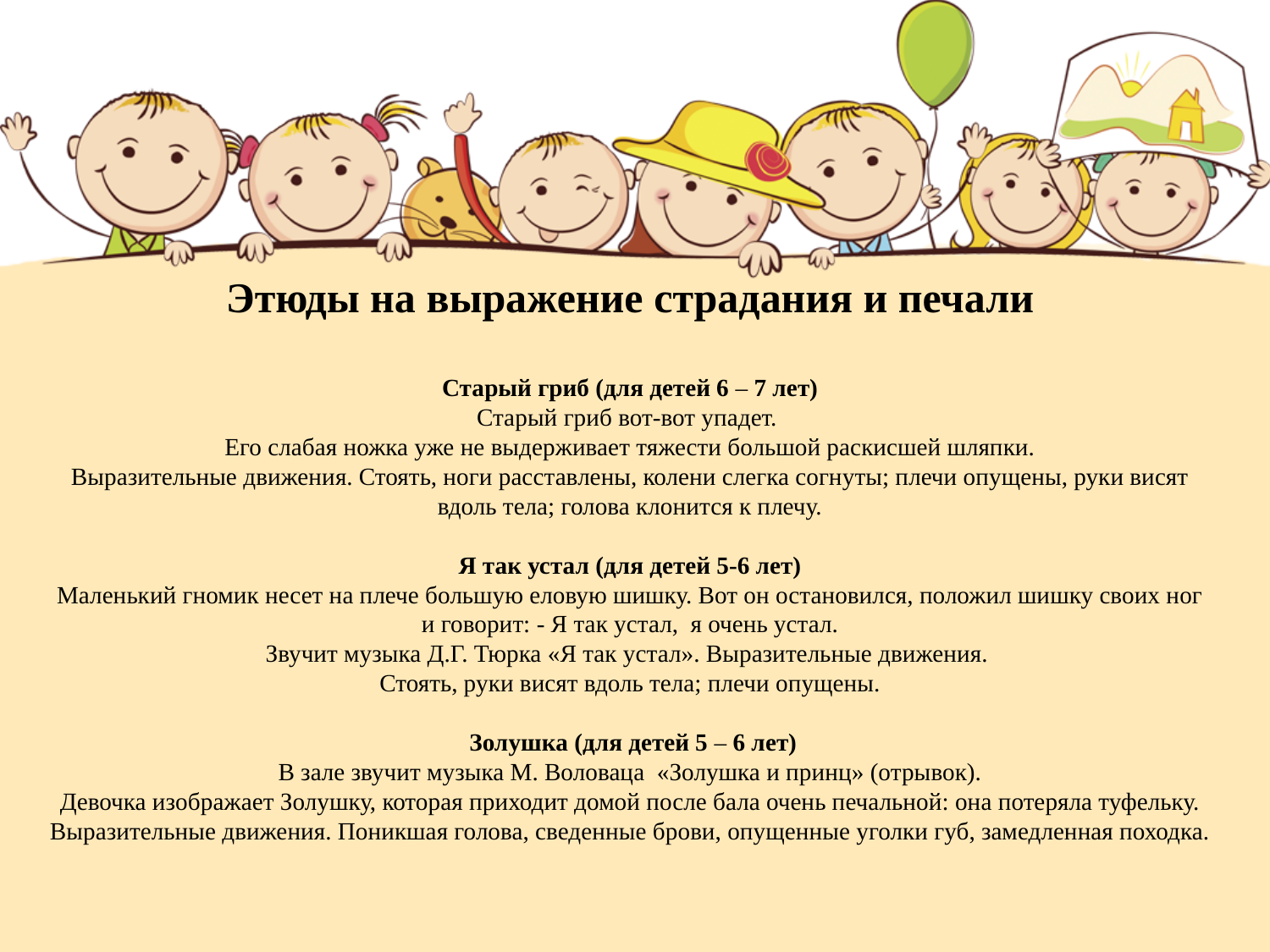

# Этюды на выражение страдания и печали Старый гриб (для детей 6 – 7 лет) Старый гриб вот-вот упадет. Его слабая ножка уже не выдерживает тяжести большой раскисшей шляпки. Выразительные движения. Стоять, ноги расставлены, колени слегка согнуты; плечи опущены, руки висят вдоль тела; голова клонится к плечу.   Я так устал (для детей 5-6 лет) Маленький гномик несет на плече большую еловую шишку. Вот он остановился, положил шишку своих ног и говорит: - Я так устал,  я очень устал. Звучит музыка Д.Г. Тюрка «Я так устал». Выразительные движения. Стоять, руки висят вдоль тела; плечи опущены.  Золушка (для детей 5 – 6 лет) В зале звучит музыка М. Воловаца  «Золушка и принц» (отрывок). Девочка изображает Золушку, которая приходит домой после бала очень печальной: она потеряла туфельку. Выразительные движения. Поникшая голова, сведенные брови, опущенные уголки губ, замедленная походка.